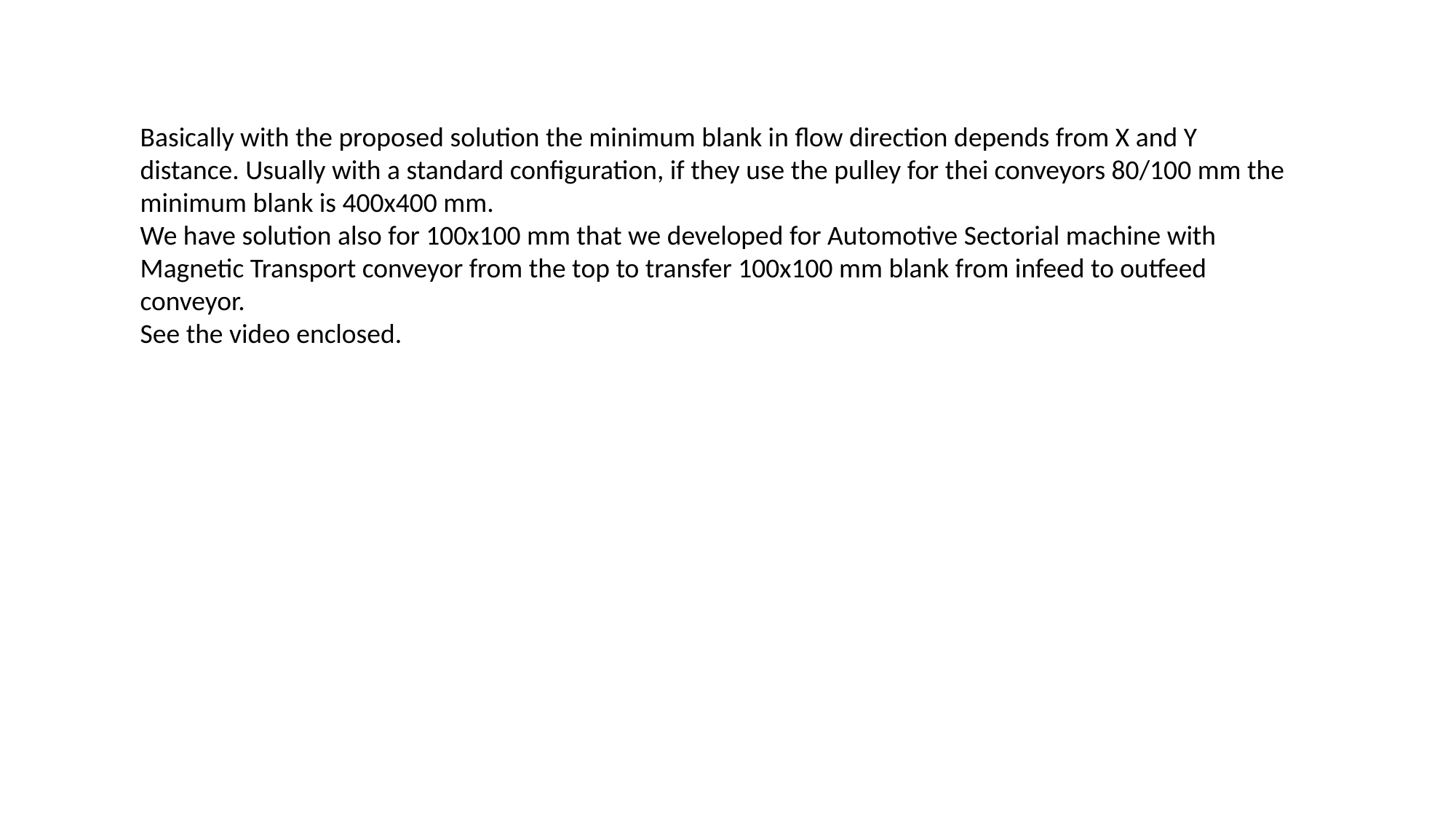

Basically with the proposed solution the minimum blank in flow direction depends from X and Y distance. Usually with a standard configuration, if they use the pulley for thei conveyors 80/100 mm the minimum blank is 400x400 mm.
We have solution also for 100x100 mm that we developed for Automotive Sectorial machine with Magnetic Transport conveyor from the top to transfer 100x100 mm blank from infeed to outfeed conveyor.
See the video enclosed.